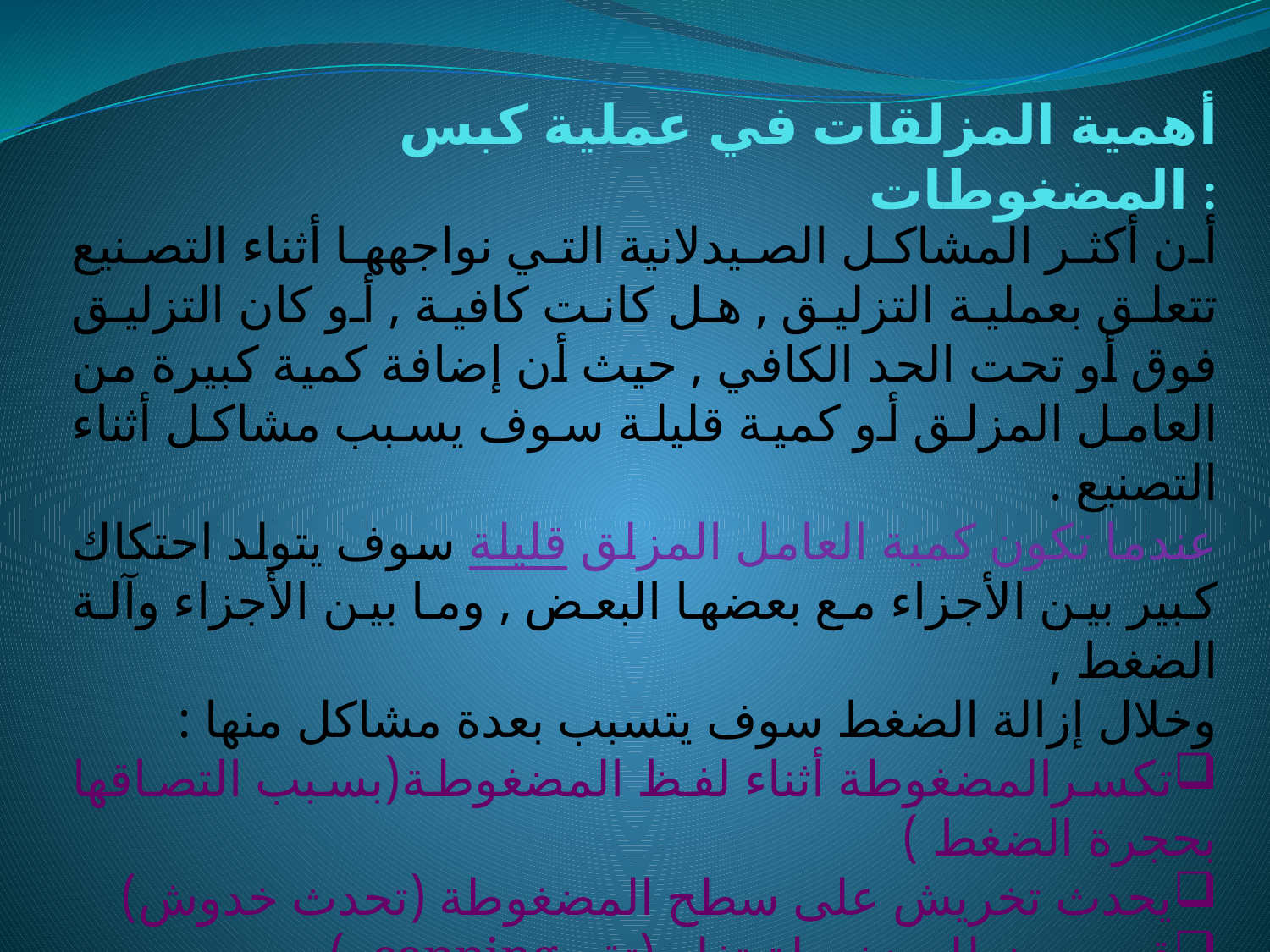

أهمية المزلقات في عملية كبس المضغوطات :

أن أكثر المشاكل الصيدلانية التي نواجهها أثناء التصنيع تتعلق بعملية التزليق , هل كانت كافية , أو كان التزليق فوق أو تحت الحد الكافي , حيث أن إضافة كمية كبيرة من العامل المزلق أو كمية قليلة سوف يسبب مشاكل أثناء التصنيع .
عندما تكون كمية العامل المزلق قليلة سوف يتولد احتكاك كبير بين الأجزاء مع بعضها البعض , وما بين الأجزاء وآلة الضغط ,
وخلال إزالة الضغط سوف يتسبب بعدة مشاكل منها :
تكسرالمضغوطة أثناء لفظ المضغوطة(بسبب التصاقها بحجرة الضغط )
يحدث تخريش على سطح المضغوطة (تحدث خدوش)
قد يحدث للمضغوطة تفلع (تقبعcapping  )
والسبب يعود إلى الاحتكاك الشديد مع حجرة الضغط , لذلك يجب أن يكون إضافة العامل المزلق بكميات مدروسة .